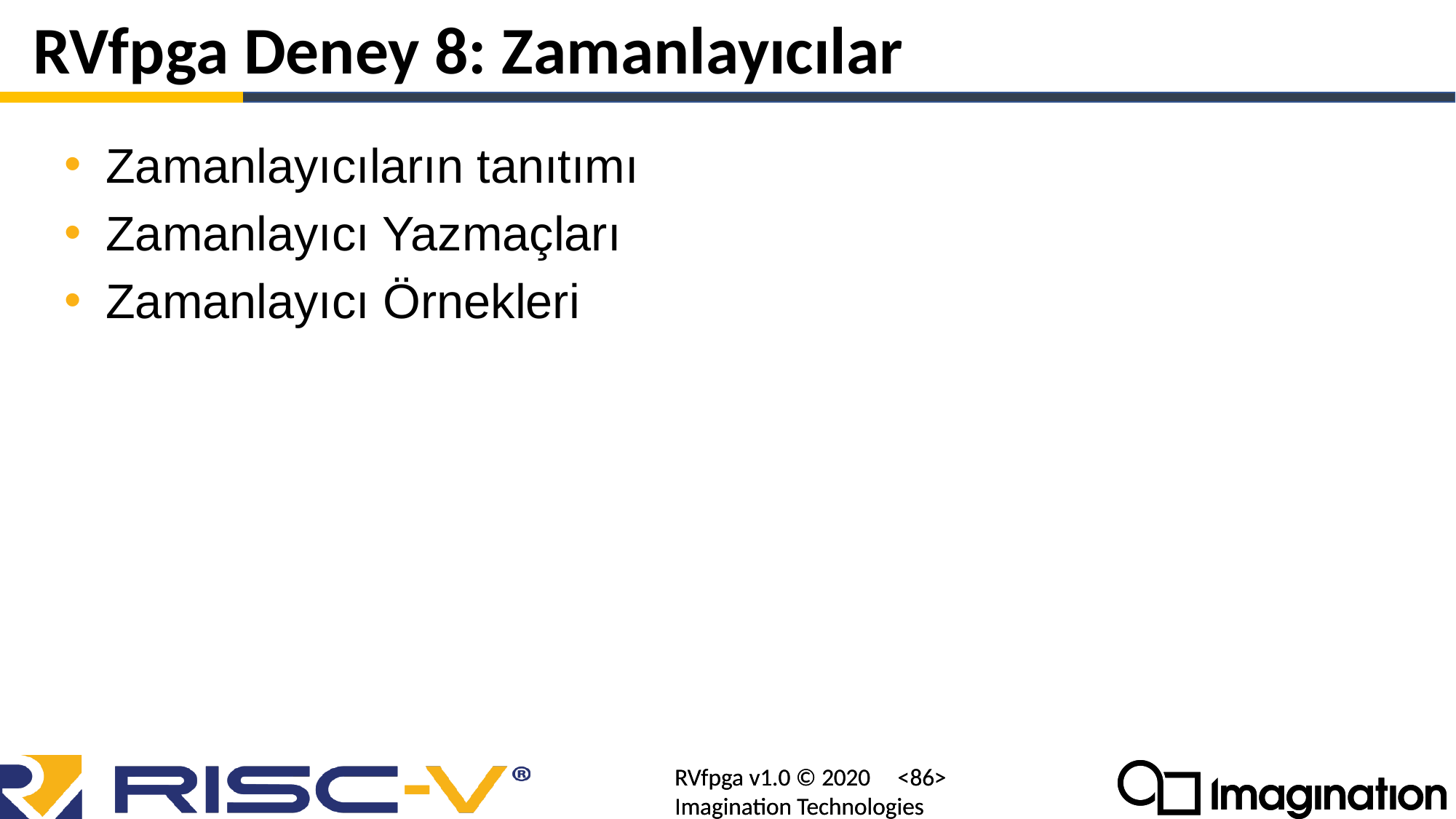

# RVfpga Deney 8: Zamanlayıcılar
Zamanlayıcıların tanıtımı
Zamanlayıcı Yazmaçları
Zamanlayıcı Örnekleri